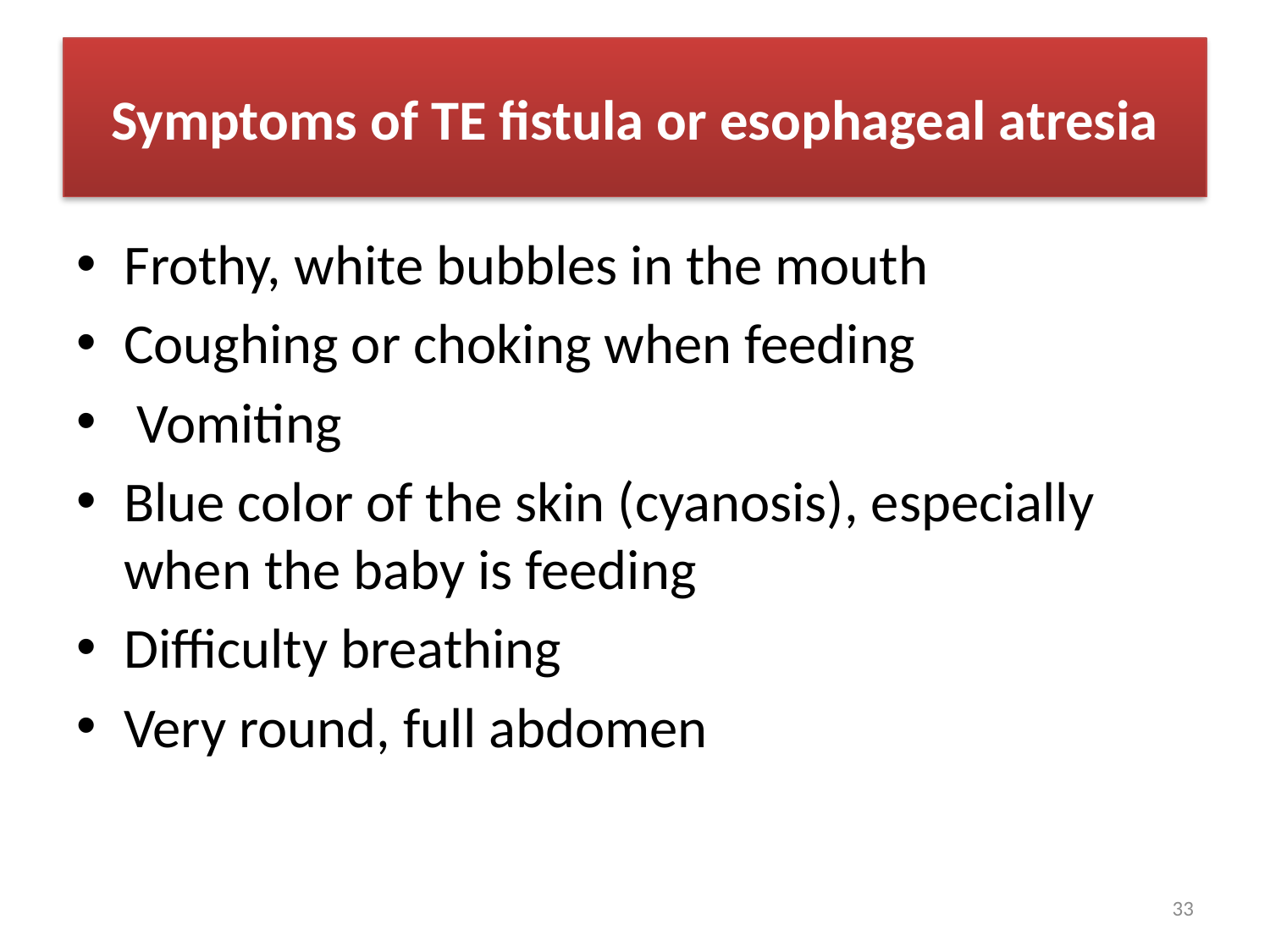

# Symptoms of TE fistula or esophageal atresia
Frothy, white bubbles in the mouth
Coughing or choking when feeding
 Vomiting
Blue color of the skin (cyanosis), especially when the baby is feeding
Difficulty breathing
Very round, full abdomen
33